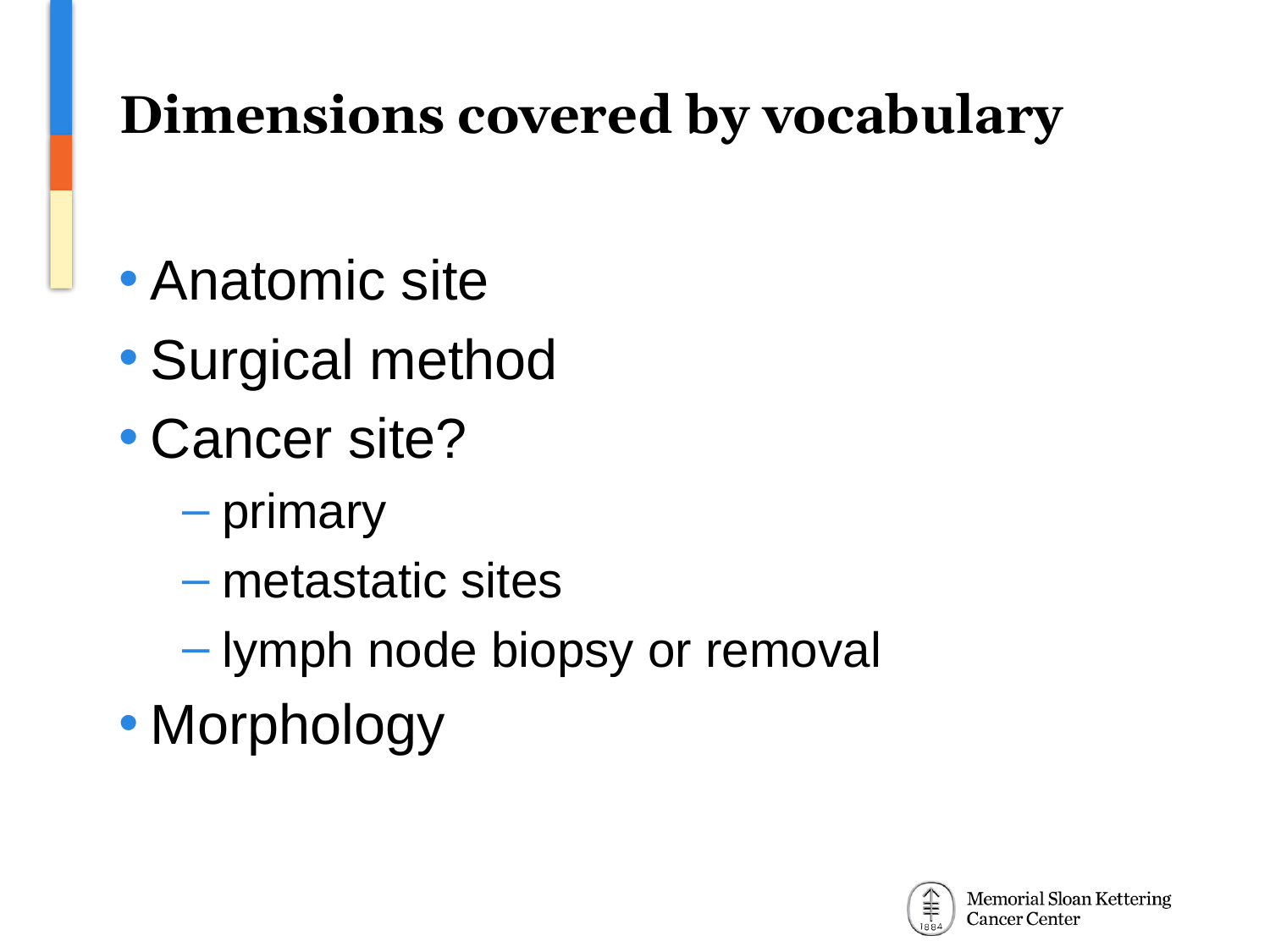

# Dimensions covered by vocabulary

Anatomic site
Surgical method
Cancer site?
primary
metastatic sites
lymph node biopsy or removal
Morphology